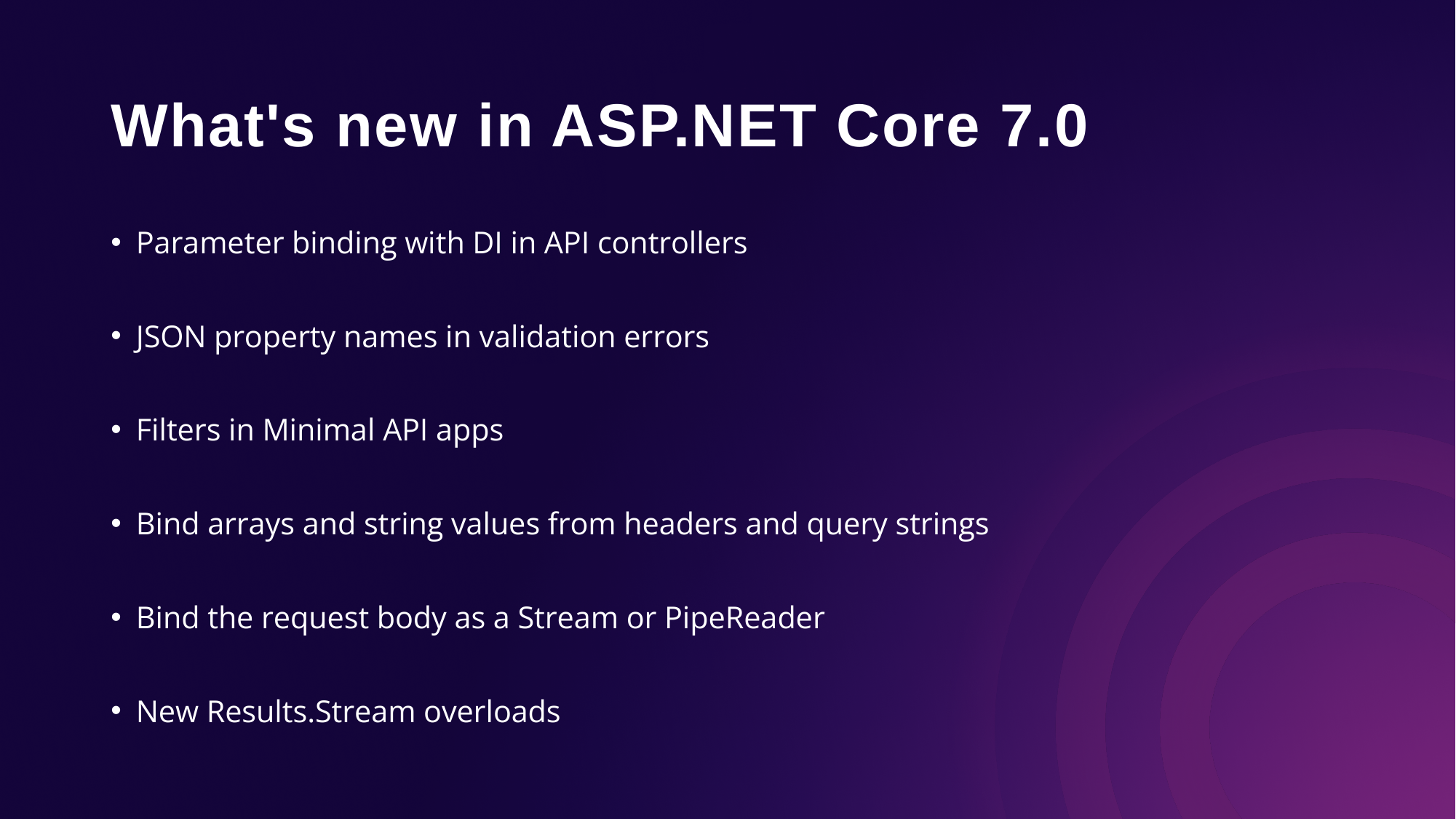

# What's new in ASP.NET Core 7.0
Parameter binding with DI in API controllers

JSON property names in validation errors

Filters in Minimal API apps

Bind arrays and string values from headers and query strings

Bind the request body as a Stream or PipeReader

New Results.Stream overloads